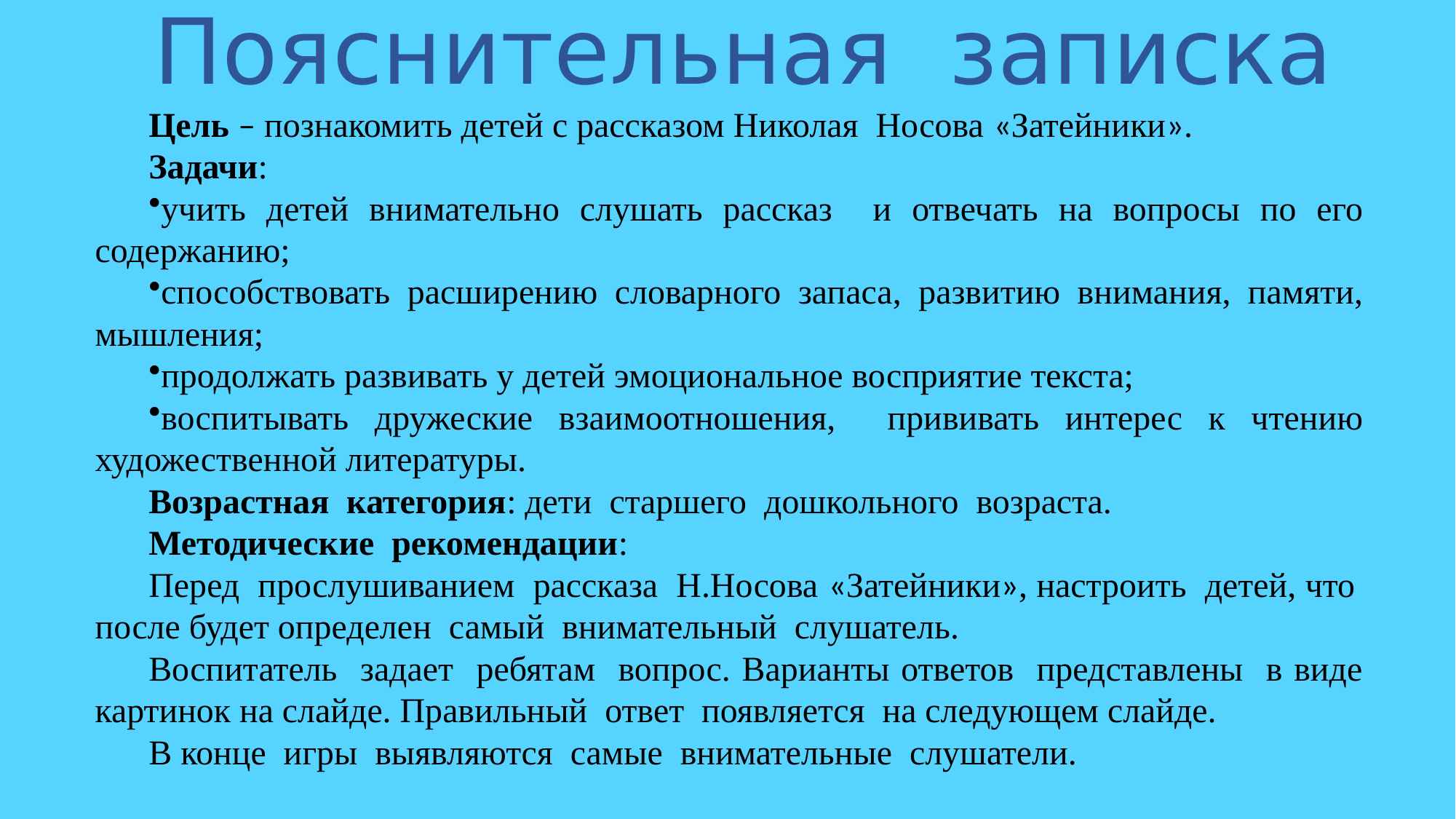

# Пояснительная  записка
Цель – познакомить детей с рассказом Николая  Носова «Затейники».
Задачи:
учить детей внимательно слушать рассказ  и отвечать на вопросы по его содержанию;
способствовать расширению словарного запаса, развитию внимания, памяти, мышления;
продолжать развивать у детей эмоциональное восприятие текста;
воспитывать дружеские взаимоотношения,  прививать интерес к чтению художественной литературы.
Возрастная  категория: дети  старшего  дошкольного  возраста.
Методические  рекомендации:
Перед  прослушиванием  рассказа  Н.Носова «Затейники», настроить  детей, что  после будет определен  самый  внимательный  слушатель.
Воспитатель  задает  ребятам  вопрос. Варианты ответов  представлены  в виде картинок на слайде. Правильный  ответ  появляется  на следующем слайде.
В конце  игры  выявляются  самые  внимательные  слушатели.